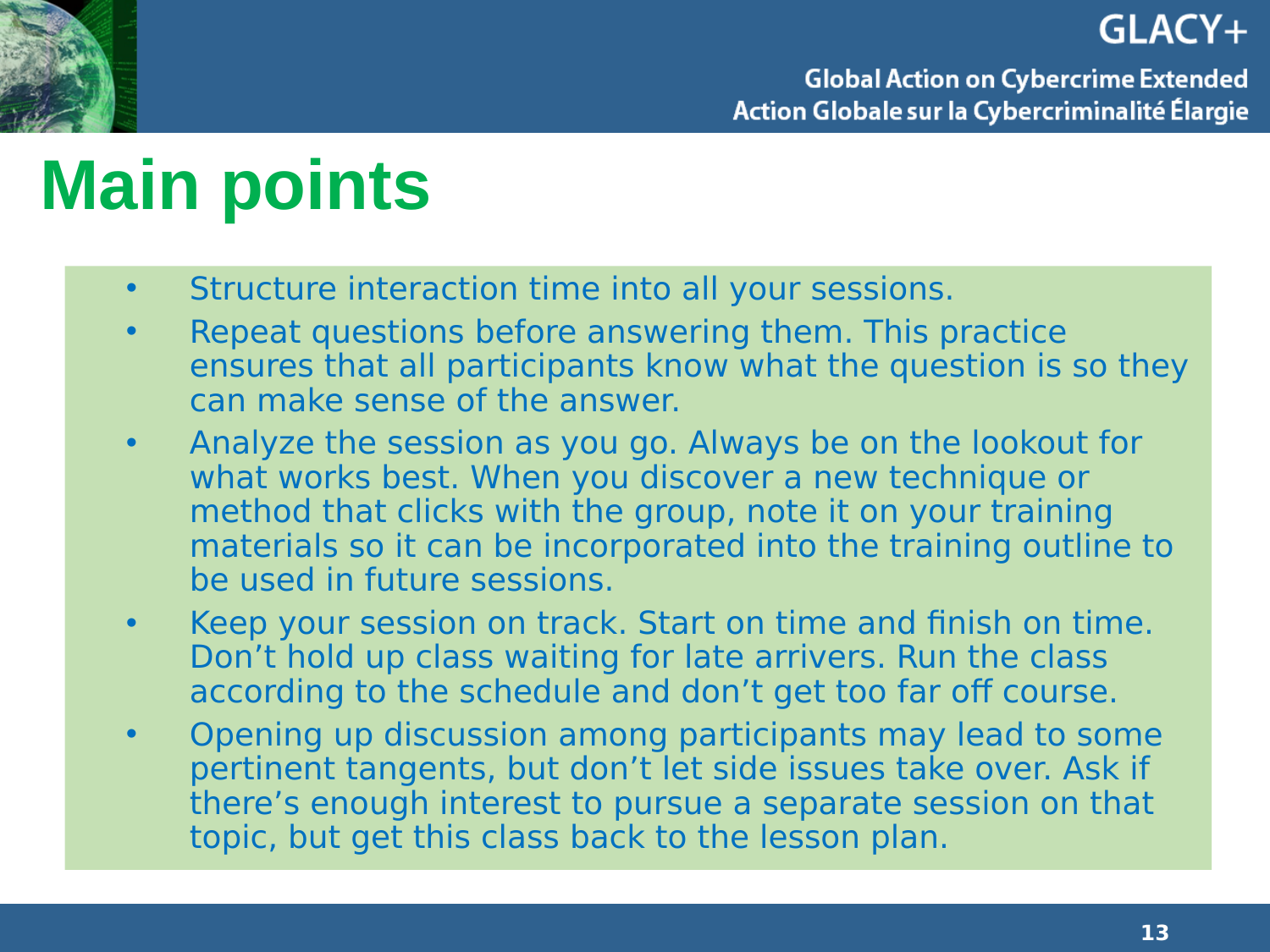

# Main points
Structure interaction time into all your sessions.
Repeat questions before answering them. This practice ensures that all participants know what the question is so they can make sense of the answer.
Analyze the session as you go. Always be on the lookout for what works best. When you discover a new technique or method that clicks with the group, note it on your training materials so it can be incorporated into the training outline to be used in future sessions.
Keep your session on track. Start on time and finish on time. Don’t hold up class waiting for late arrivers. Run the class according to the schedule and don’t get too far off course.
Opening up discussion among participants may lead to some pertinent tangents, but don’t let side issues take over. Ask if there’s enough interest to pursue a separate session on that topic, but get this class back to the lesson plan.

13